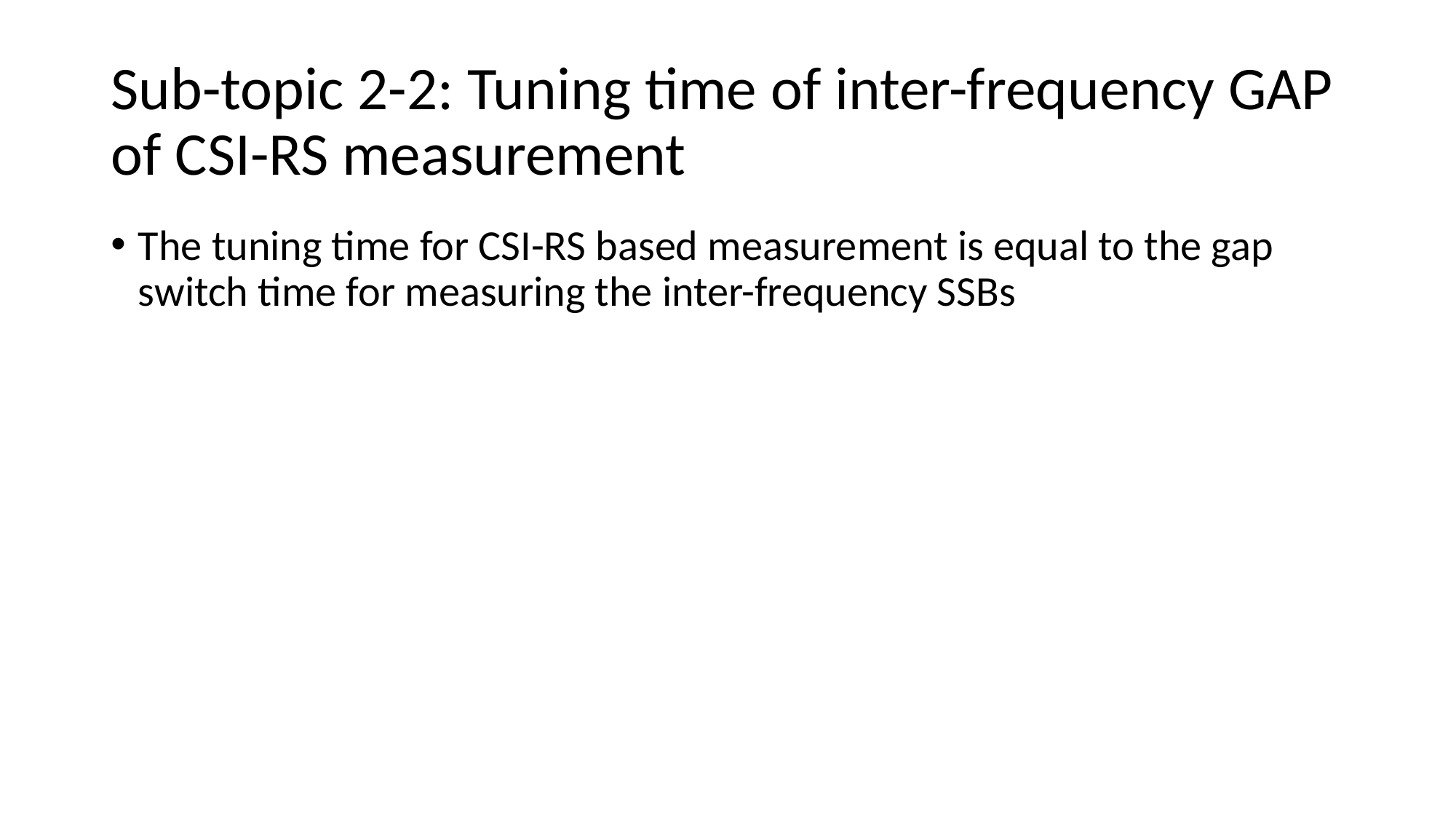

# Sub-topic 2-2: Tuning time of inter-frequency GAP of CSI-RS measurement
The tuning time for CSI-RS based measurement is equal to the gap switch time for measuring the inter-frequency SSBs